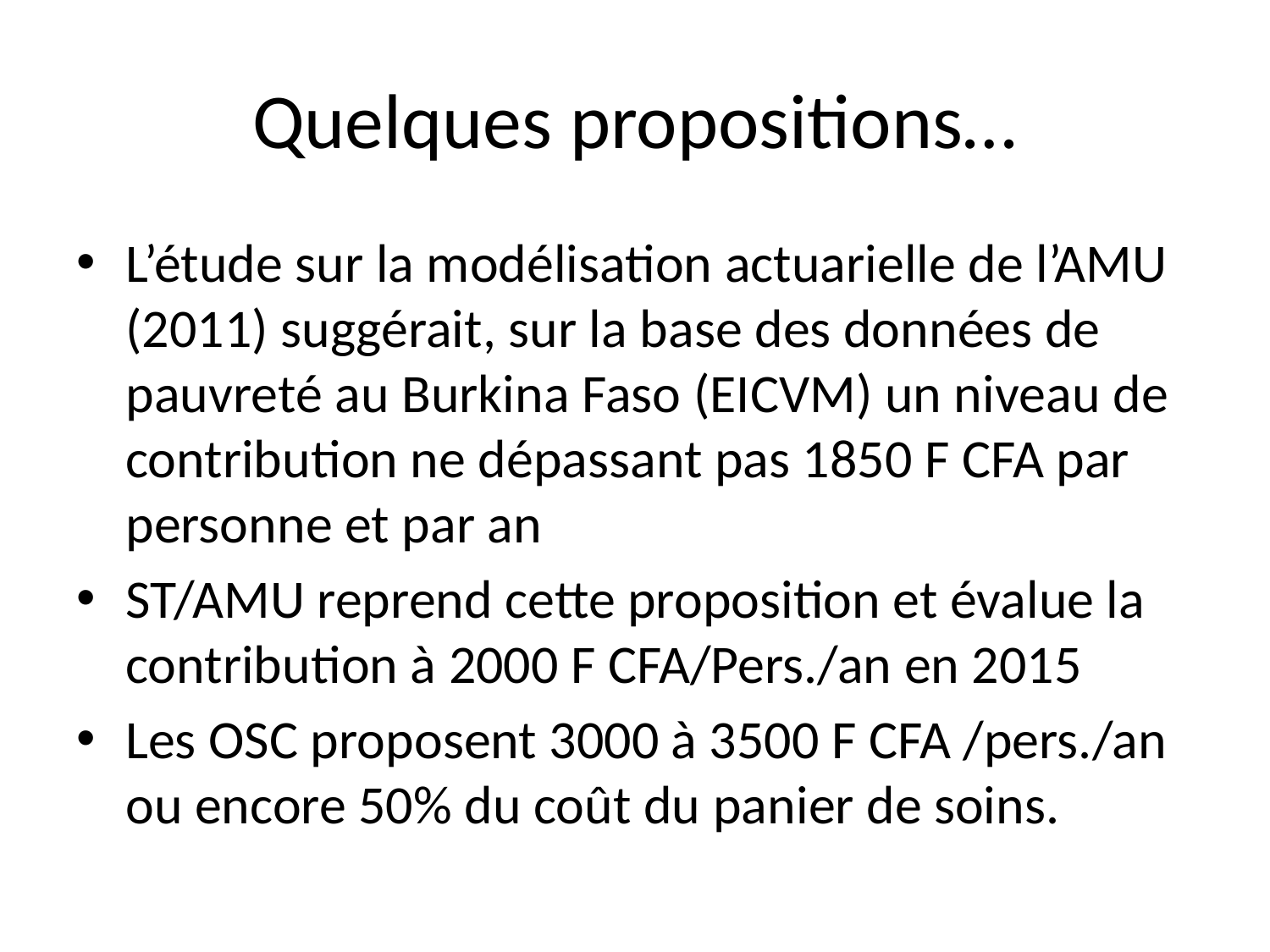

# Quelques propositions…
L’étude sur la modélisation actuarielle de l’AMU (2011) suggérait, sur la base des données de pauvreté au Burkina Faso (EICVM) un niveau de contribution ne dépassant pas 1850 F CFA par personne et par an
ST/AMU reprend cette proposition et évalue la contribution à 2000 F CFA/Pers./an en 2015
Les OSC proposent 3000 à 3500 F CFA /pers./an ou encore 50% du coût du panier de soins.